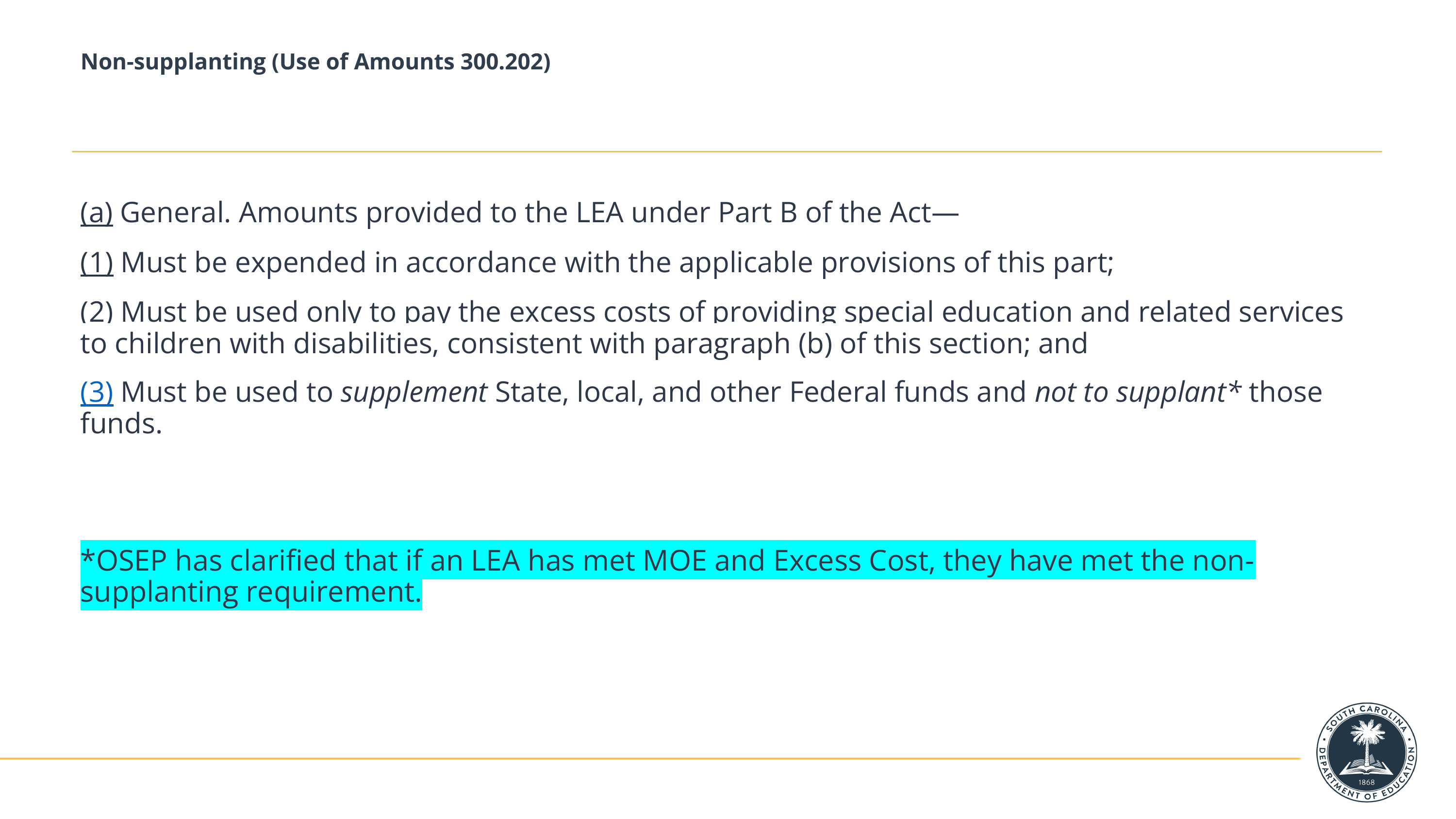

# Non-supplanting (Use of Amounts 300.202)
(a) General. Amounts provided to the LEA under Part B of the Act—
(1) Must be expended in accordance with the applicable provisions of this part;
(2) Must be used only to pay the excess costs of providing special education and related services to children with disabilities, consistent with paragraph (b) of this section; and
(3) Must be used to supplement State, local, and other Federal funds and not to supplant* those funds.

*OSEP has clarified that if an LEA has met MOE and Excess Cost, they have met the non-supplanting requirement.